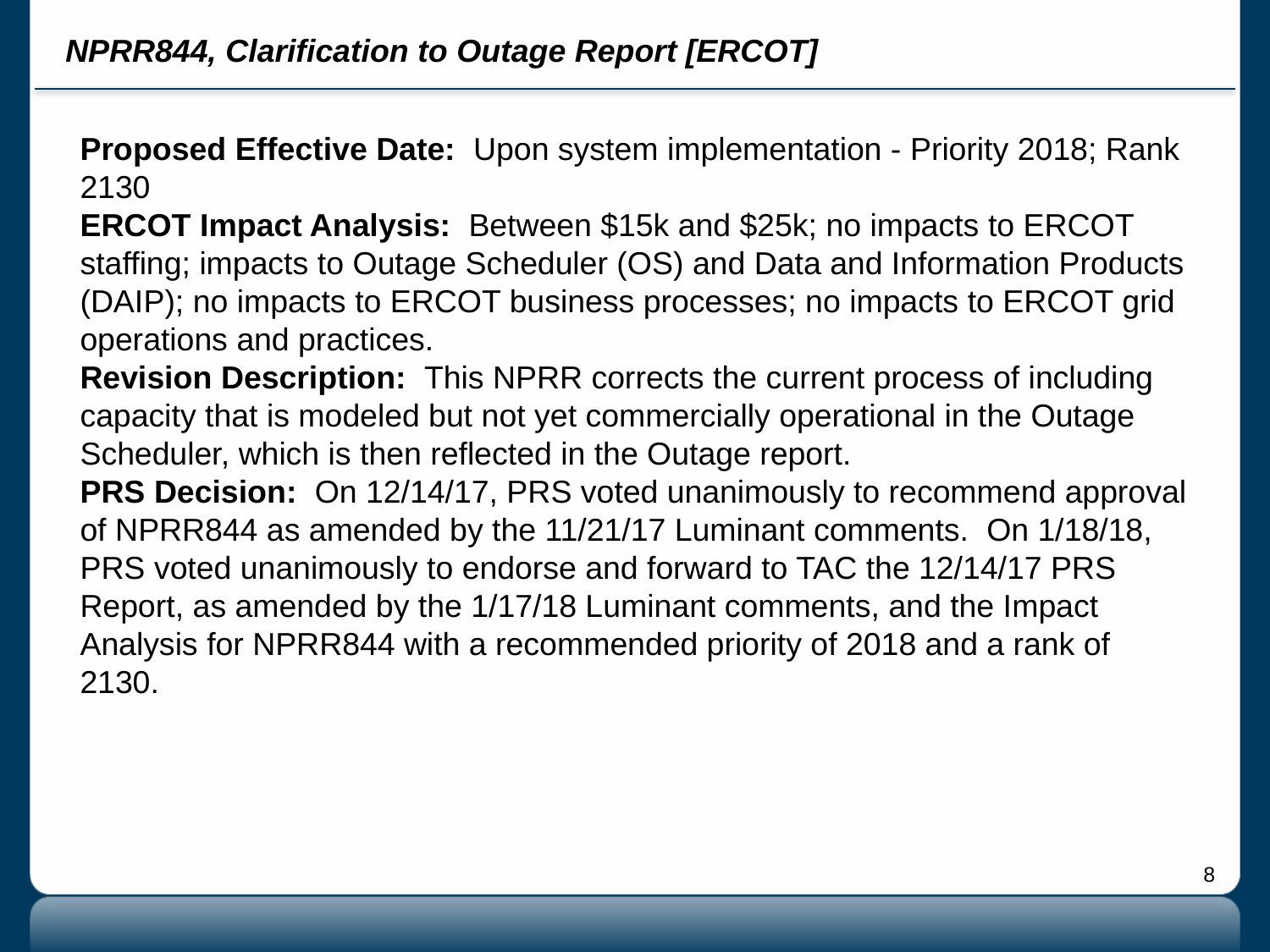

# NPRR844, Clarification to Outage Report [ERCOT]
Proposed Effective Date:  Upon system implementation - Priority 2018; Rank 2130
ERCOT Impact Analysis:  Between $15k and $25k; no impacts to ERCOT staffing; impacts to Outage Scheduler (OS) and Data and Information Products (DAIP); no impacts to ERCOT business processes; no impacts to ERCOT grid operations and practices.
Revision Description:  This NPRR corrects the current process of including capacity that is modeled but not yet commercially operational in the Outage Scheduler, which is then reflected in the Outage report.
PRS Decision:  On 12/14/17, PRS voted unanimously to recommend approval of NPRR844 as amended by the 11/21/17 Luminant comments.  On 1/18/18, PRS voted unanimously to endorse and forward to TAC the 12/14/17 PRS Report, as amended by the 1/17/18 Luminant comments, and the Impact Analysis for NPRR844 with a recommended priority of 2018 and a rank of 2130.